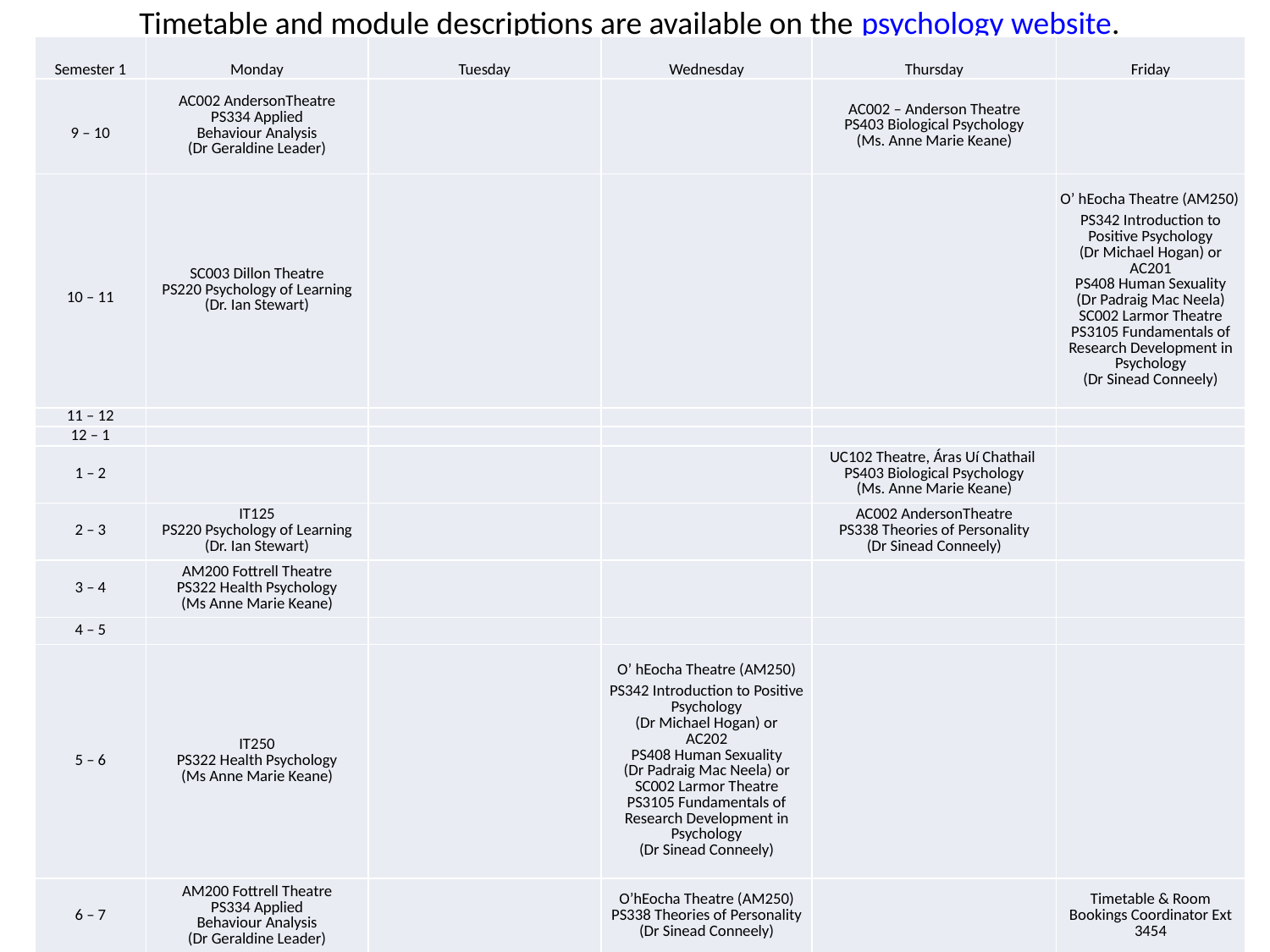

Timetable and module descriptions are available on the psychology website.
| Semester 1 | Monday | Tuesday | Wednesday | Thursday | Friday |
| --- | --- | --- | --- | --- | --- |
| 9 – 10 | AC002 AndersonTheatre PS334 Applied Behaviour Analysis (Dr Geraldine Leader) |  |  | AC002 – Anderson Theatre PS403 Biological Psychology (Ms. Anne Marie Keane) |  |
| 10 – 11 | SC003 Dillon Theatre PS220 Psychology of Learning (Dr. Ian Stewart) |  |  |  | O’ hEocha Theatre (AM250) PS342 Introduction to Positive Psychology (Dr Michael Hogan) or AC201 PS408 Human Sexuality (Dr Padraig Mac Neela) SC002 Larmor Theatre PS3105 Fundamentals of Research Development in Psychology (Dr Sinead Conneely) |
| 11 – 12 |  |  |  |  |  |
| 12 – 1 |  |  |  |  |  |
| 1 – 2 |  |  |  | UC102 Theatre, Áras Uí Chathail PS403 Biological Psychology (Ms. Anne Marie Keane) |  |
| 2 – 3 | IT125 PS220 Psychology of Learning (Dr. Ian Stewart) |  |  | AC002 AndersonTheatre PS338 Theories of Personality (Dr Sinead Conneely) |  |
| 3 – 4 | AM200 Fottrell Theatre PS322 Health Psychology (Ms Anne Marie Keane) |  |  |  |  |
| 4 – 5 |  |  |  |  |  |
| 5 – 6 | IT250 PS322 Health Psychology (Ms Anne Marie Keane) |  | O’ hEocha Theatre (AM250) PS342 Introduction to Positive Psychology (Dr Michael Hogan) or AC202 PS408 Human Sexuality (Dr Padraig Mac Neela) or SC002 Larmor Theatre PS3105 Fundamentals of Research Development in Psychology (Dr Sinead Conneely) |  |  |
| 6 – 7 | AM200 Fottrell Theatre PS334 Applied Behaviour Analysis (Dr Geraldine Leader) |  | O’hEocha Theatre (AM250) PS338 Theories of Personality (Dr Sinead Conneely) |  | Timetable & Room Bookings Coordinator Ext 3454 |